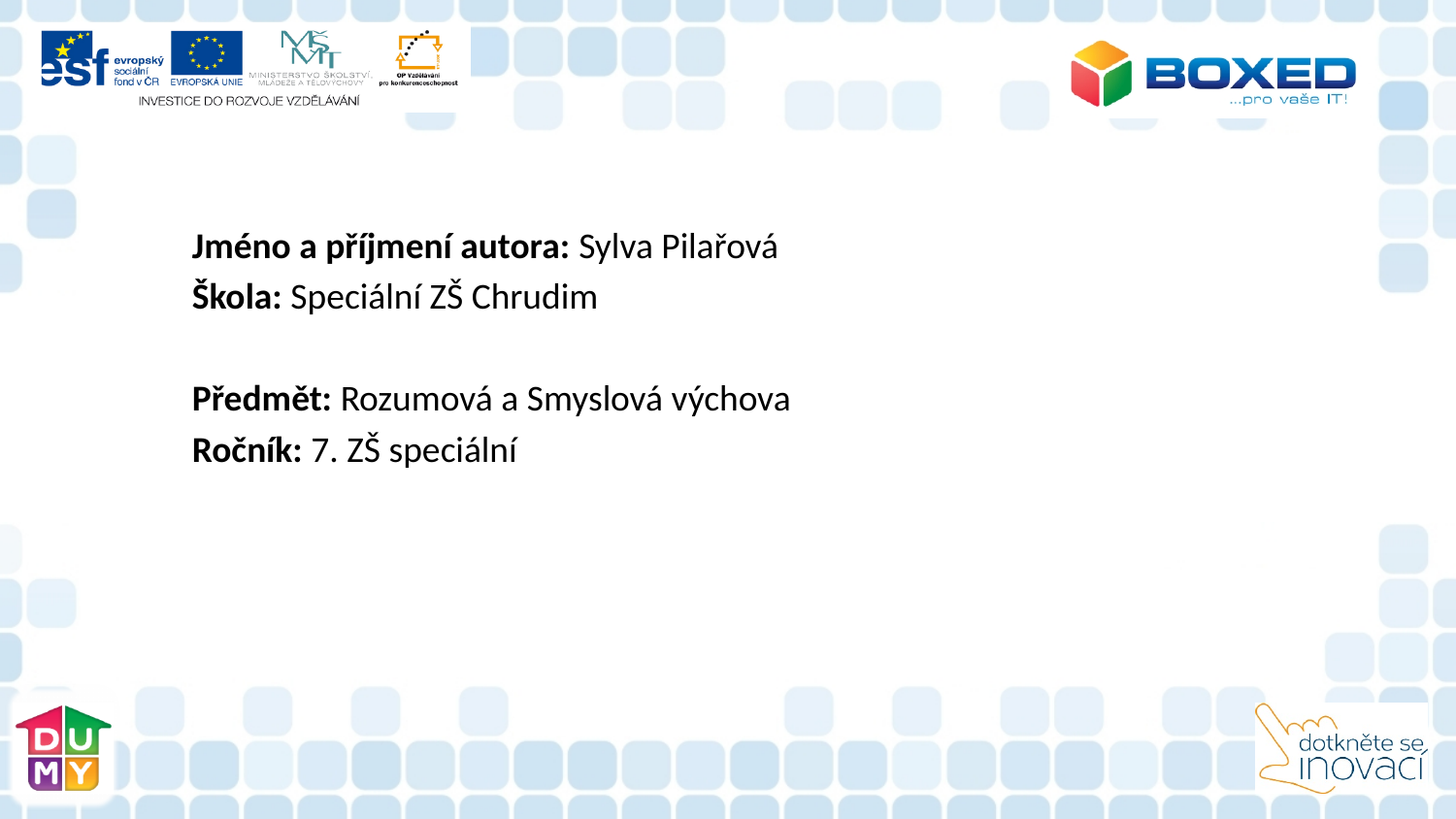

Jméno a příjmení autora: Sylva Pilařová
Škola: Speciální ZŠ Chrudim

Předmět: Rozumová a Smyslová výchova
Ročník: 7. ZŠ speciální